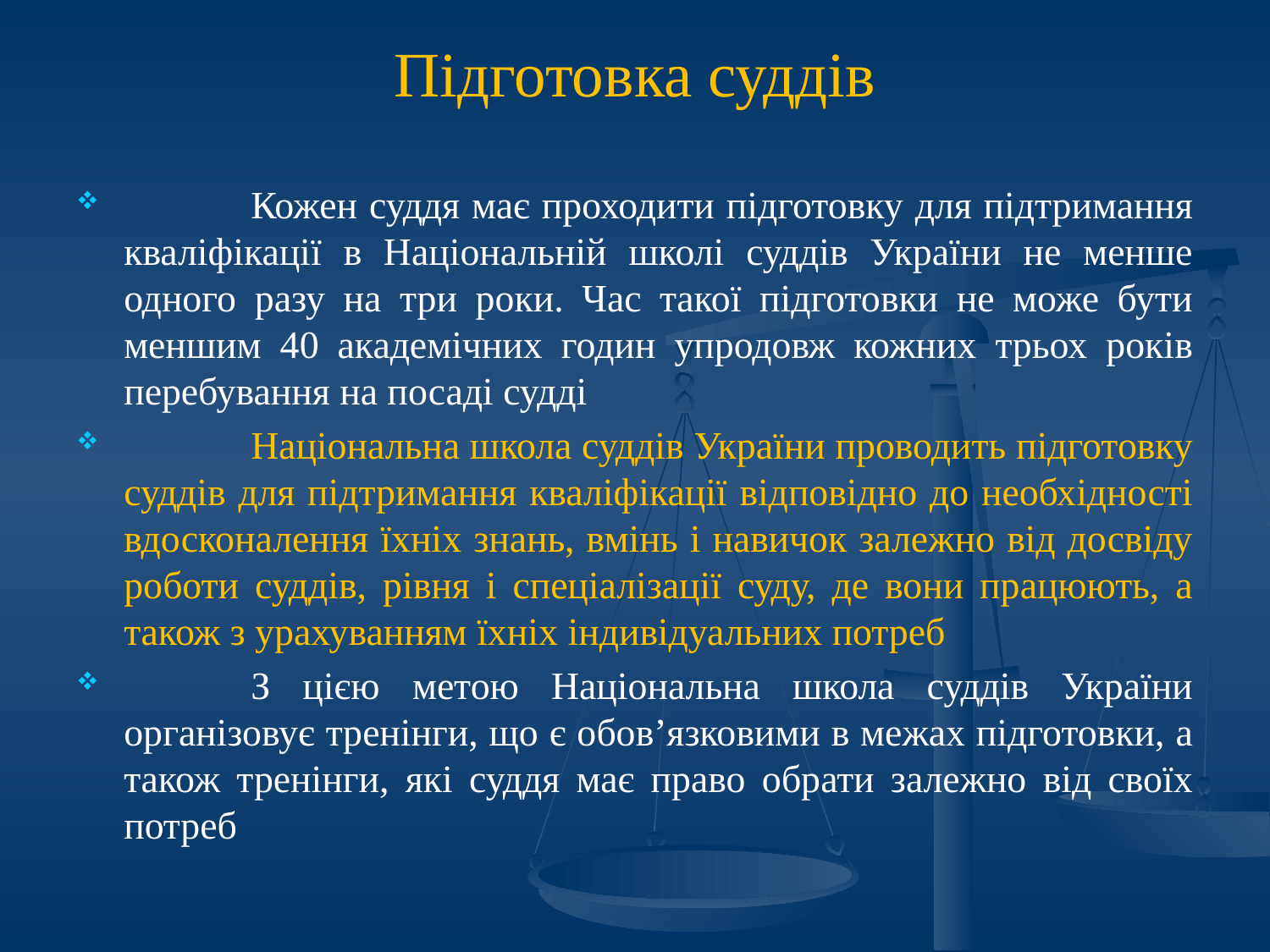

# Підготовка суддів

	Кожен суддя має проходити підготовку для підтримання кваліфікації в Національній школі суддів України не менше одного разу на три роки. Час такої підготовки не може бути меншим 40 академічних годин упродовж кожних трьох років перебування на посаді судді
	Національна школа суддів України проводить підготовку суддів для підтримання кваліфікації відповідно до необхідності вдосконалення їхніх знань, вмінь і навичок залежно від досвіду роботи суддів, рівня і спеціалізації суду, де вони працюють, а також з урахуванням їхніх індивідуальних потреб
	З цією метою Національна школа суддів України організовує тренінги, що є обов’язковими в межах підготовки, а також тренінги, які суддя має право обрати залежно від своїх потреб